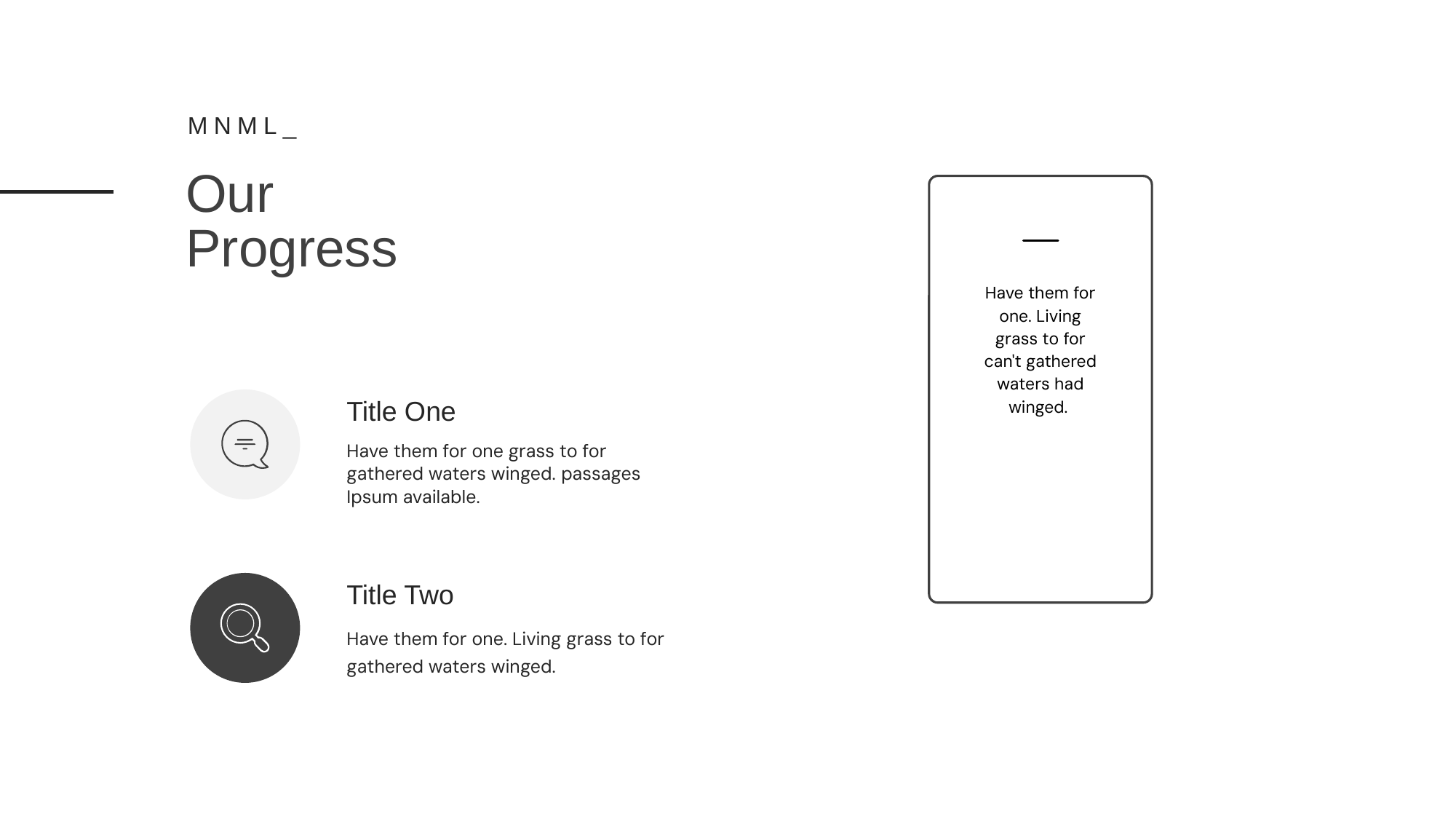

Mnml_
Our
Progress

Have them for one. Living grass to for can't gathered waters had winged.
Title One

Have them for one grass to for
gathered waters winged. passages
Ipsum available.

Title Two

Have them for one. Living grass to for gathered waters winged.